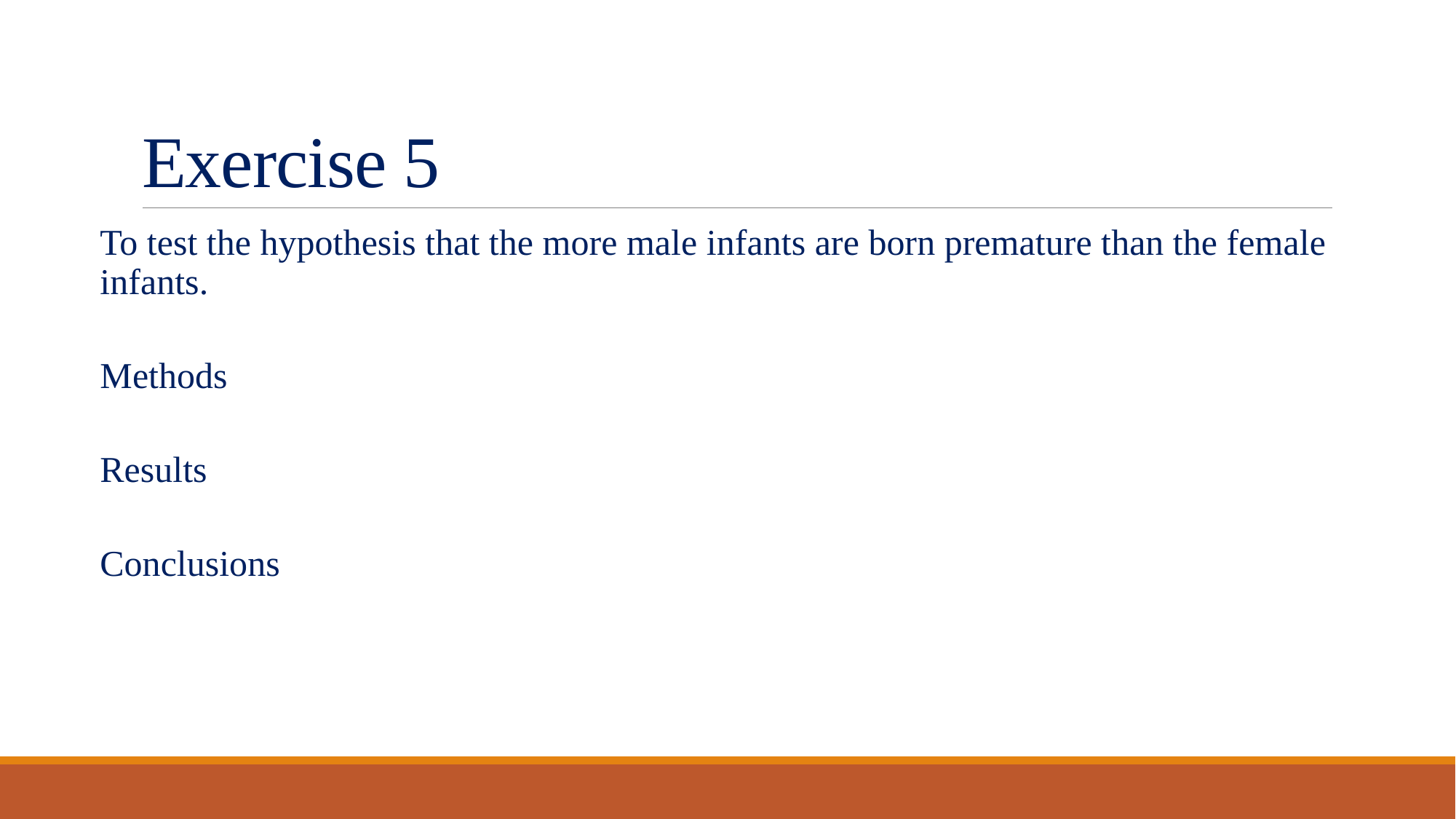

# Exercise 5
To test the hypothesis that the more male infants are born premature than the female infants.
Methods
Results
Conclusions